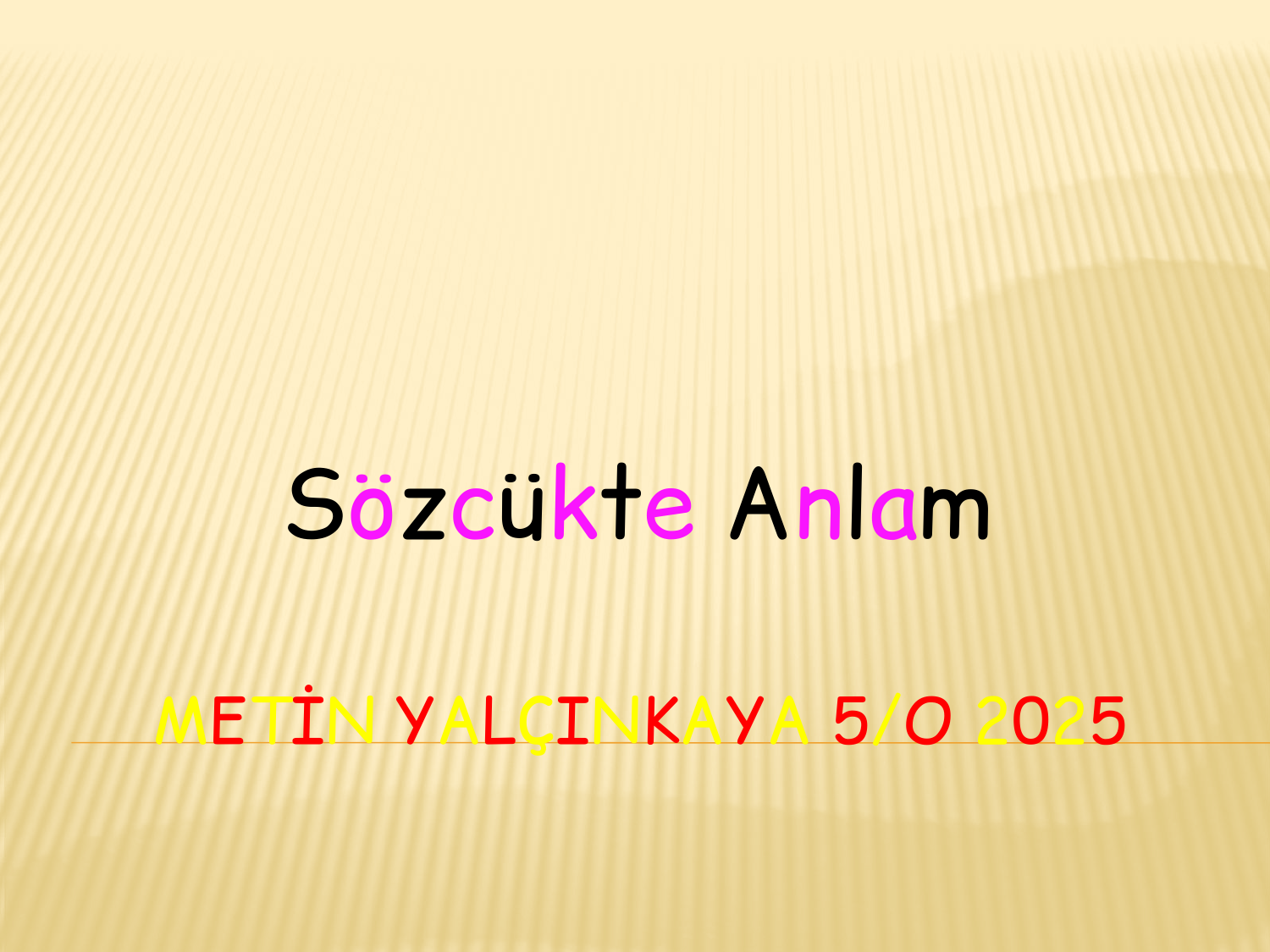

Sözcükte Anlam
# MetİN YALÇINKAYA 5/O 2025